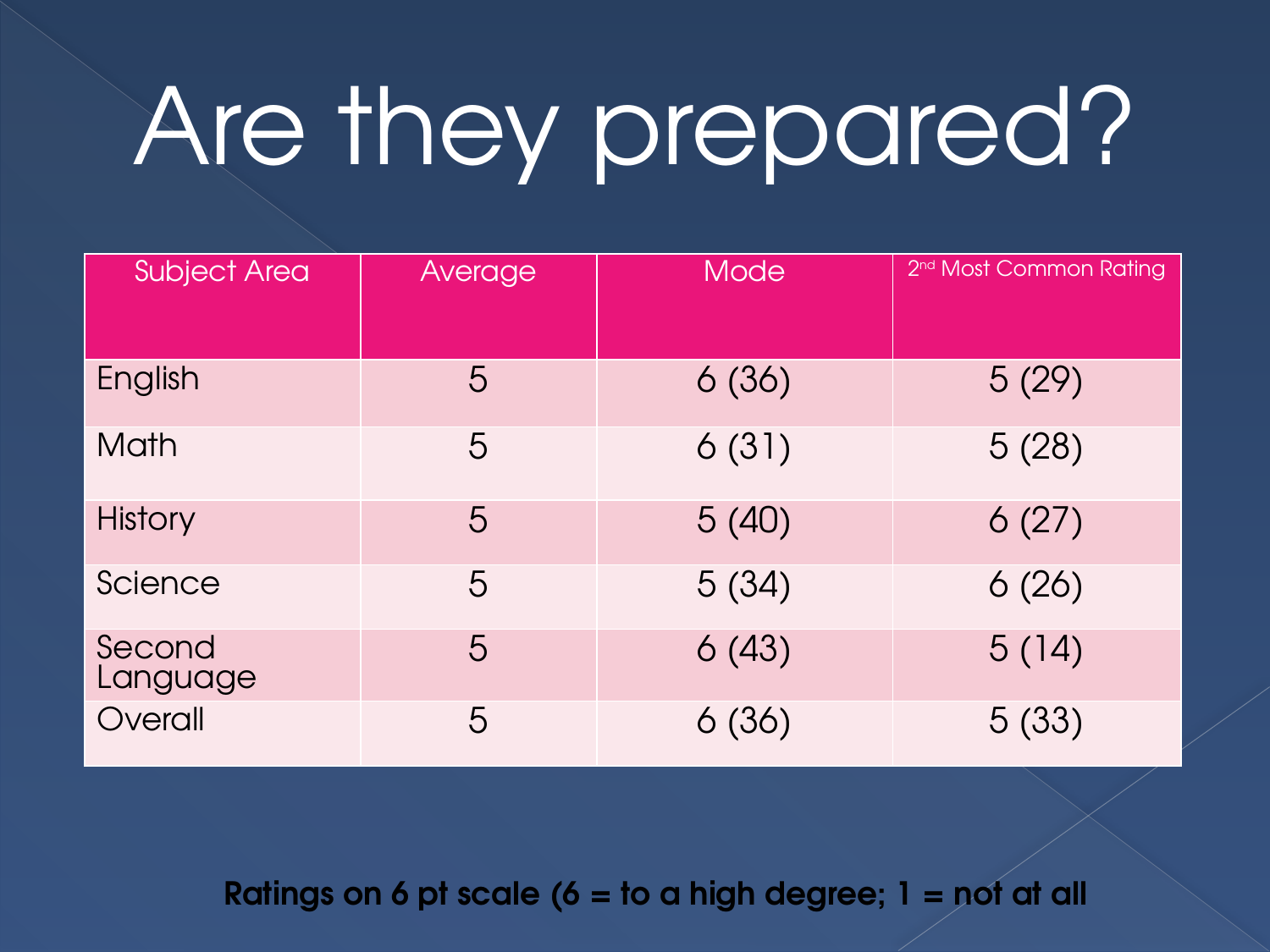

Are they prepared?
| Subject Area | Average | Mode | 2nd Most Common Rating |
| --- | --- | --- | --- |
| English | 5 | 6 (36) | 5 (29) |
| Math | 5 | 6 (31) | 5 (28) |
| History | 5 | 5 (40) | 6 (27) |
| Science | 5 | 5 (34) | 6 (26) |
| Second Language | 5 | 6 (43) | 5 (14) |
| Overall | 5 | 6 (36) | 5 (33) |
Ratings on 6 pt scale (6 = to a high degree; 1 = not at all